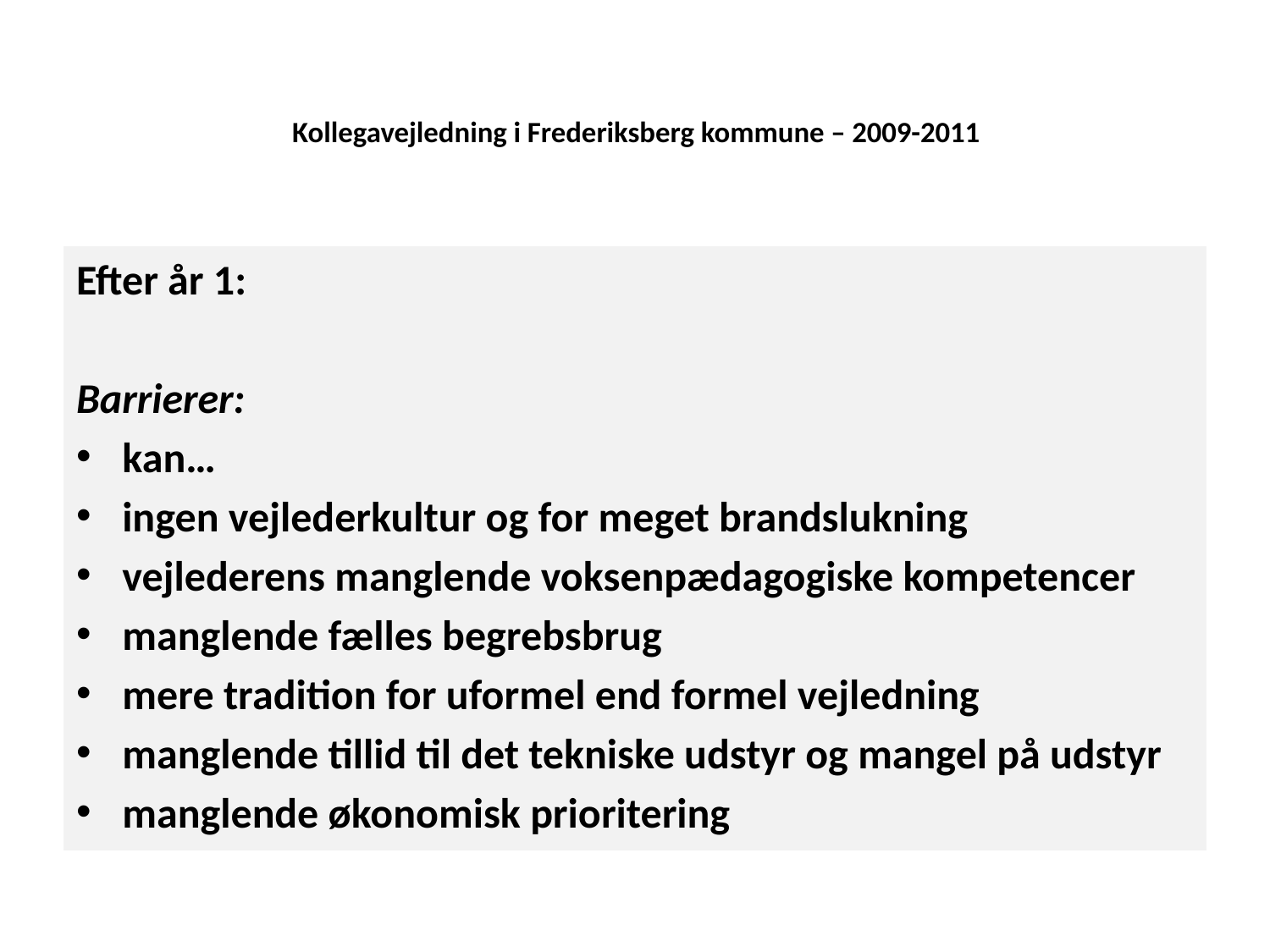

# Kollegavejledning i Frederiksberg kommune – 2009-2011
Efter år 1:

Barrierer:
kan…
ingen vejlederkultur og for meget brandslukning
vejlederens manglende voksenpædagogiske kompetencer
manglende fælles begrebsbrug
mere tradition for uformel end formel vejledning
manglende tillid til det tekniske udstyr og mangel på udstyr
manglende økonomisk prioritering